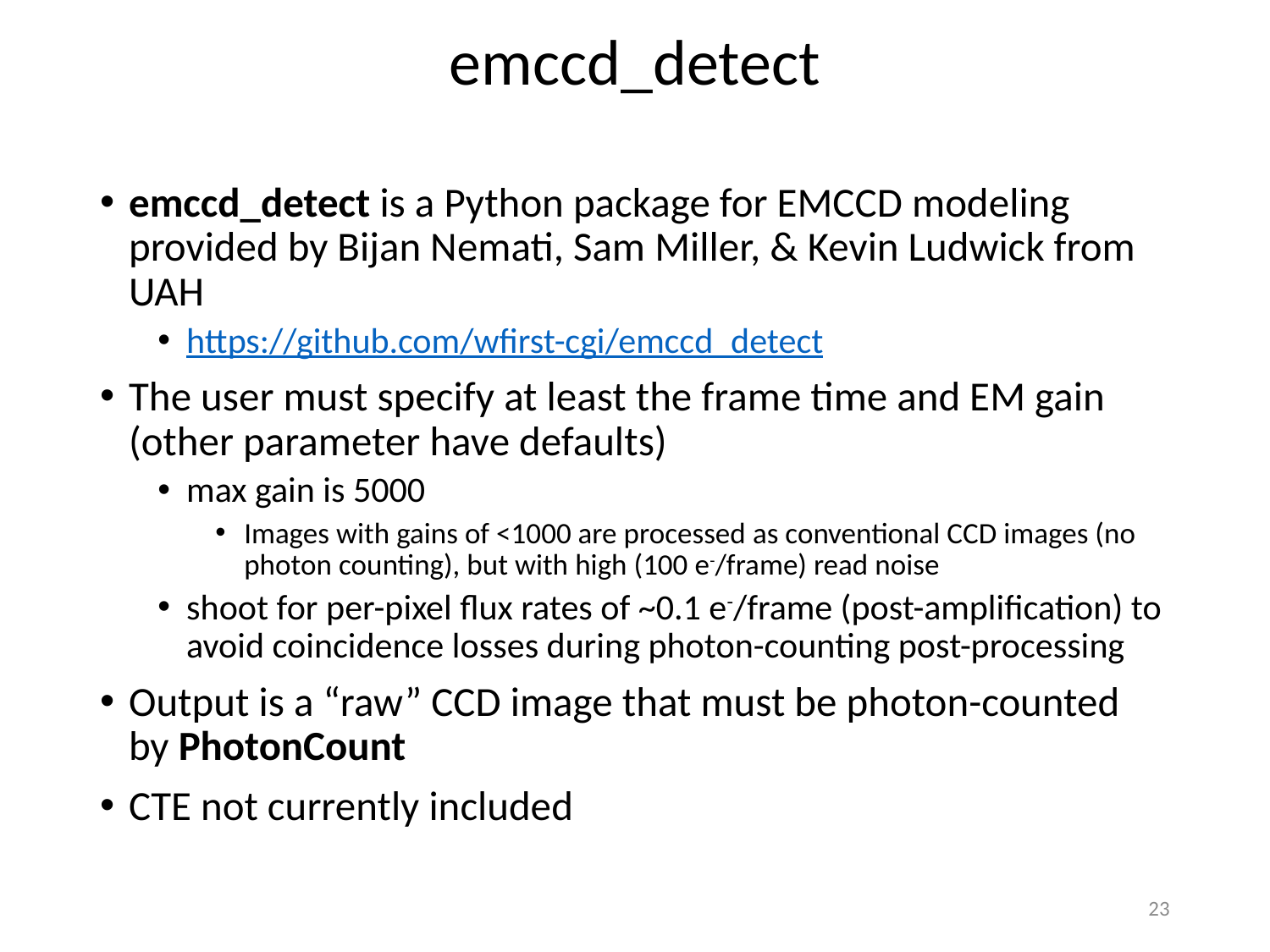

# emccd_detect
emccd_detect is a Python package for EMCCD modeling provided by Bijan Nemati, Sam Miller, & Kevin Ludwick from UAH
https://github.com/wfirst-cgi/emccd_detect
The user must specify at least the frame time and EM gain (other parameter have defaults)
max gain is 5000
Images with gains of <1000 are processed as conventional CCD images (no photon counting), but with high (100 e-/frame) read noise
shoot for per-pixel flux rates of ~0.1 e-/frame (post-amplification) to avoid coincidence losses during photon-counting post-processing
Output is a “raw” CCD image that must be photon-counted by PhotonCount
CTE not currently included
23